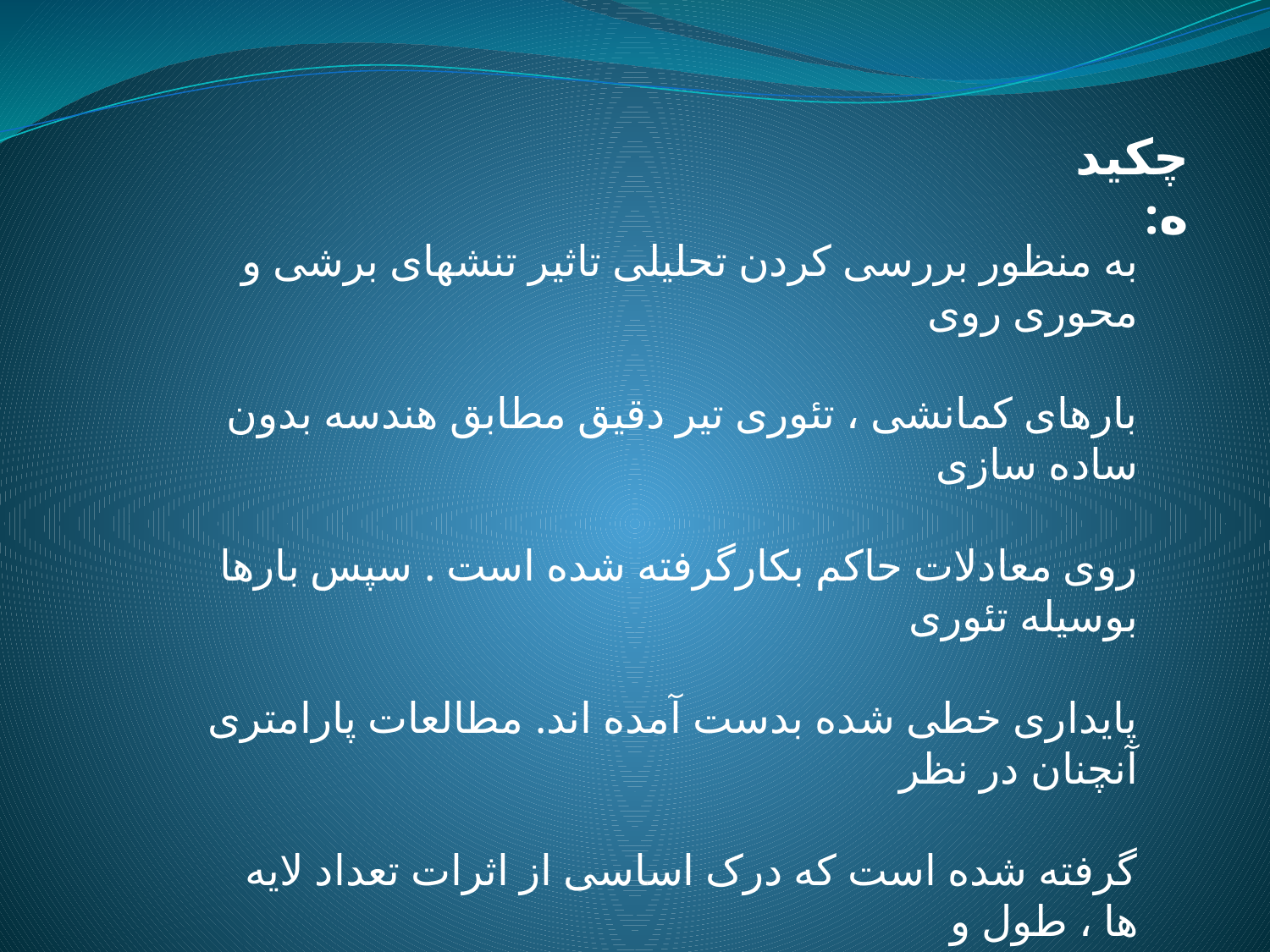

چکیده:
به منظور بررسی کردن تحلیلی تاثیر تنشهای برشی و محوری روی

بارهای کمانشی ، تئوری تیر دقیق مطابق هندسه بدون ساده سازی

روی معادلات حاکم بکارگرفته شده است . سپس بارها بوسیله تئوری

پایداری خطی شده بدست آمده اند. مطالعات پارامتری آنچنان در نظر

گرفته شده است که درک اساسی از اثرات تعداد لایه ها ، طول و

موقعیت را روی بار کمانشی  به ما میدهد .